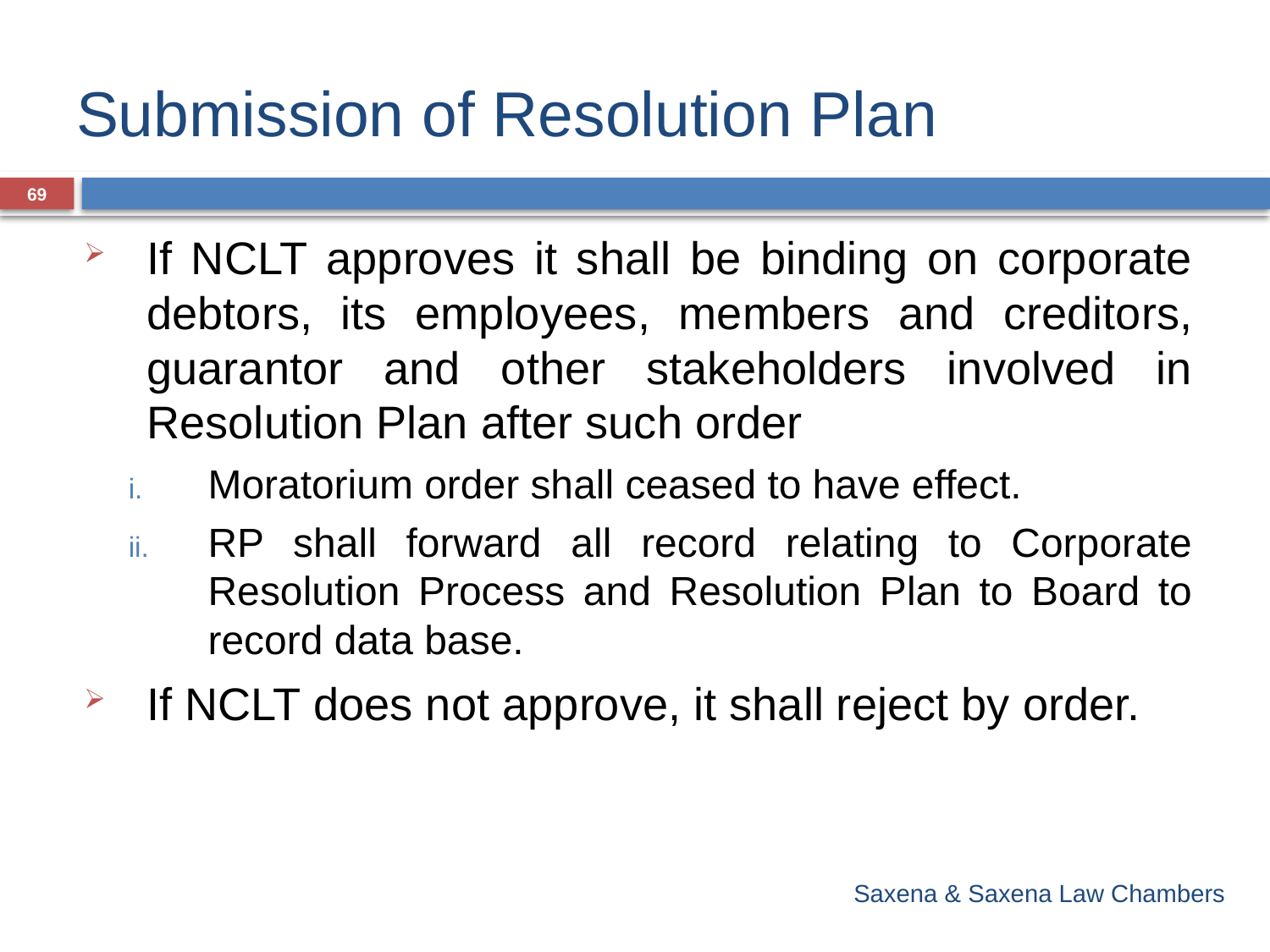

# Submission of Resolution Plan
69
If NCLT approves it shall be binding on corporate debtors, its employees, members and creditors, guarantor and other stakeholders involved in Resolution Plan after such order
Moratorium order shall ceased to have effect.
RP shall forward all record relating to Corporate Resolution Process and Resolution Plan to Board to record data base.
If NCLT does not approve, it shall reject by order.

Saxena & Saxena Law Chambers